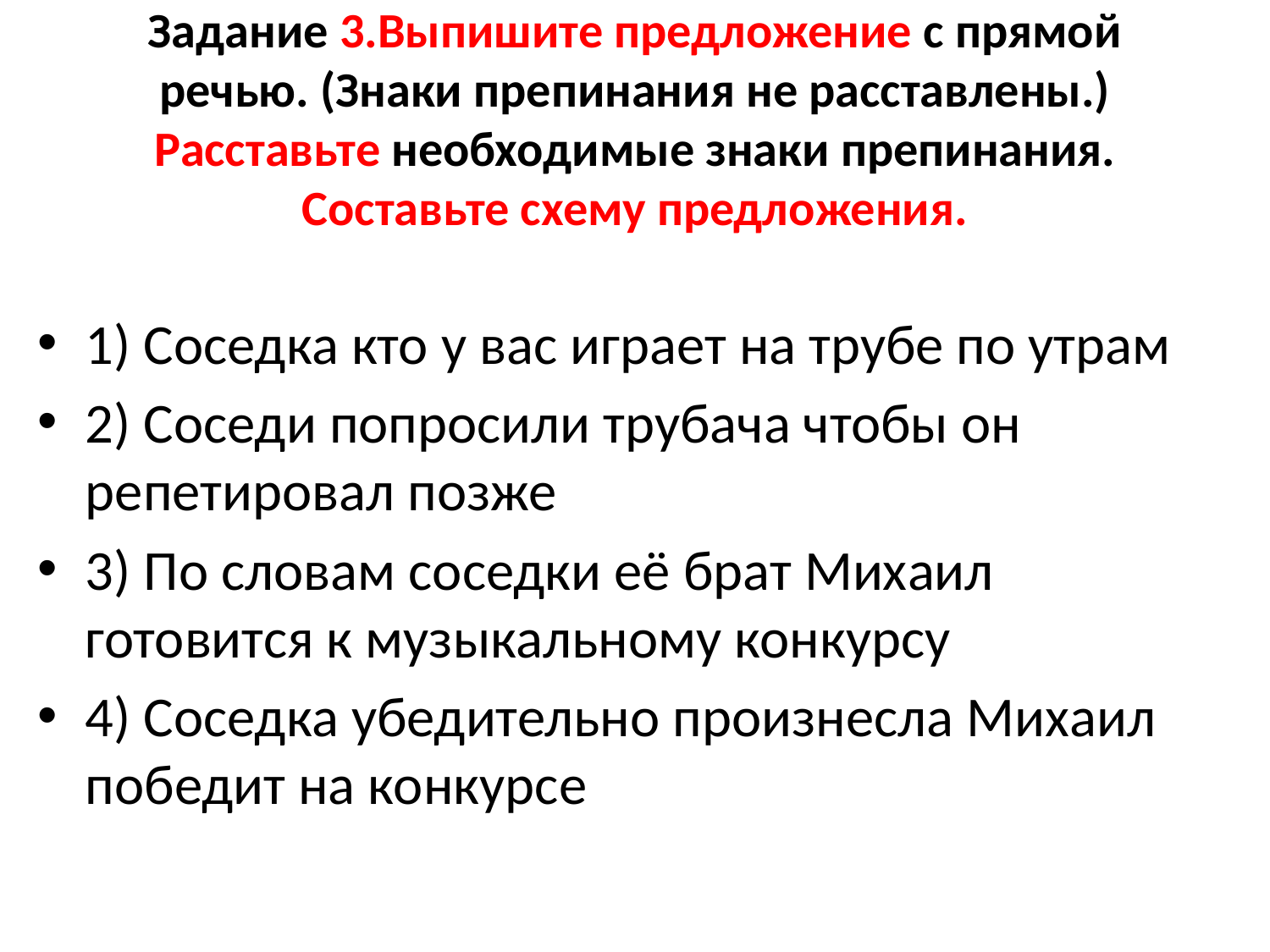

# Задание 3.Выпишите предложение с прямой речью. (Знаки препинания не расставлены.) Расставьте необходимые знаки препинания. Составьте схему предложения.

1) Соседка кто у вас играет на трубе по утрам
2) Соседи попросили трубача чтобы он репетировал позже
3) По словам соседки её брат Михаил готовится к музыкальному конкурсу
4) Соседка убедительно произнесла Михаил победит на конкурсе